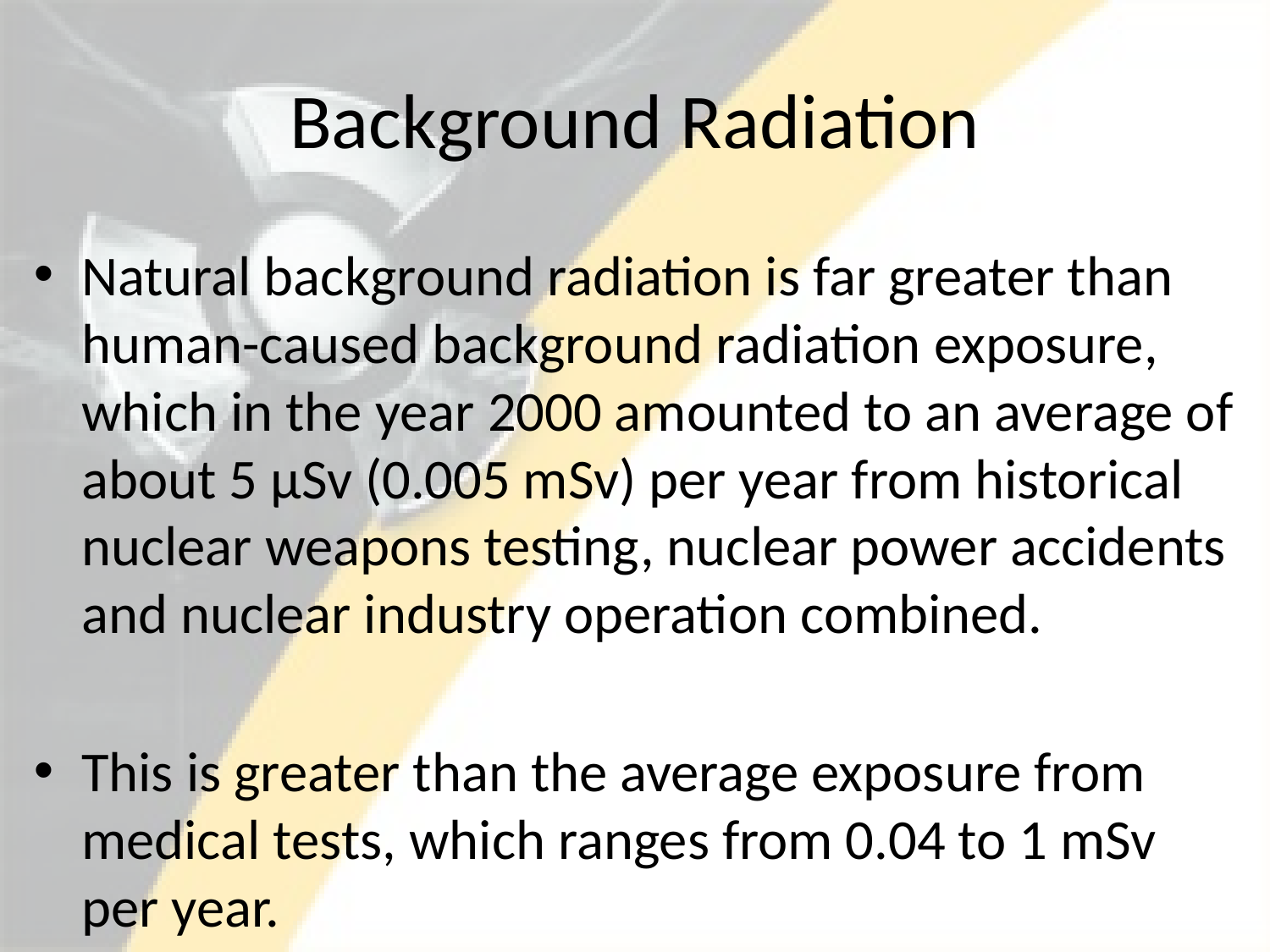

# Background Radiation
Natural background radiation is far greater than human-caused background radiation exposure, which in the year 2000 amounted to an average of about 5 μSv (0.005 mSv) per year from historical nuclear weapons testing, nuclear power accidents and nuclear industry operation combined.

This is greater than the average exposure from medical tests, which ranges from 0.04 to 1 mSv per year.